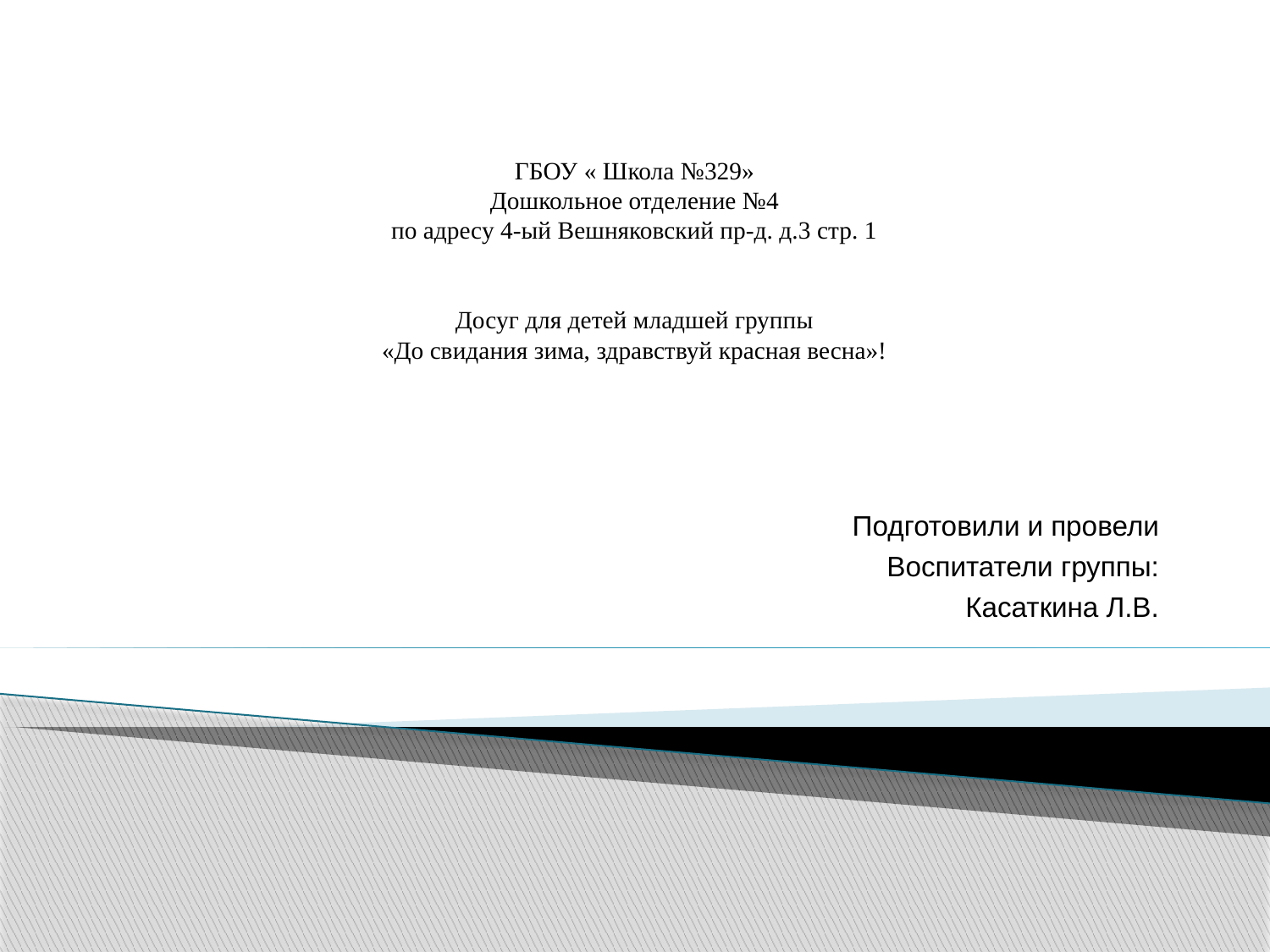

# ГБОУ « Школа №329» Дошкольное отделение №4 по адресу 4-ый Вешняковский пр-д. д.3 стр. 1 Досуг для детей младшей группы «До свидания зима, здравствуй красная весна»!
Подготовили и провели
Воспитатели группы:
Касаткина Л.В.